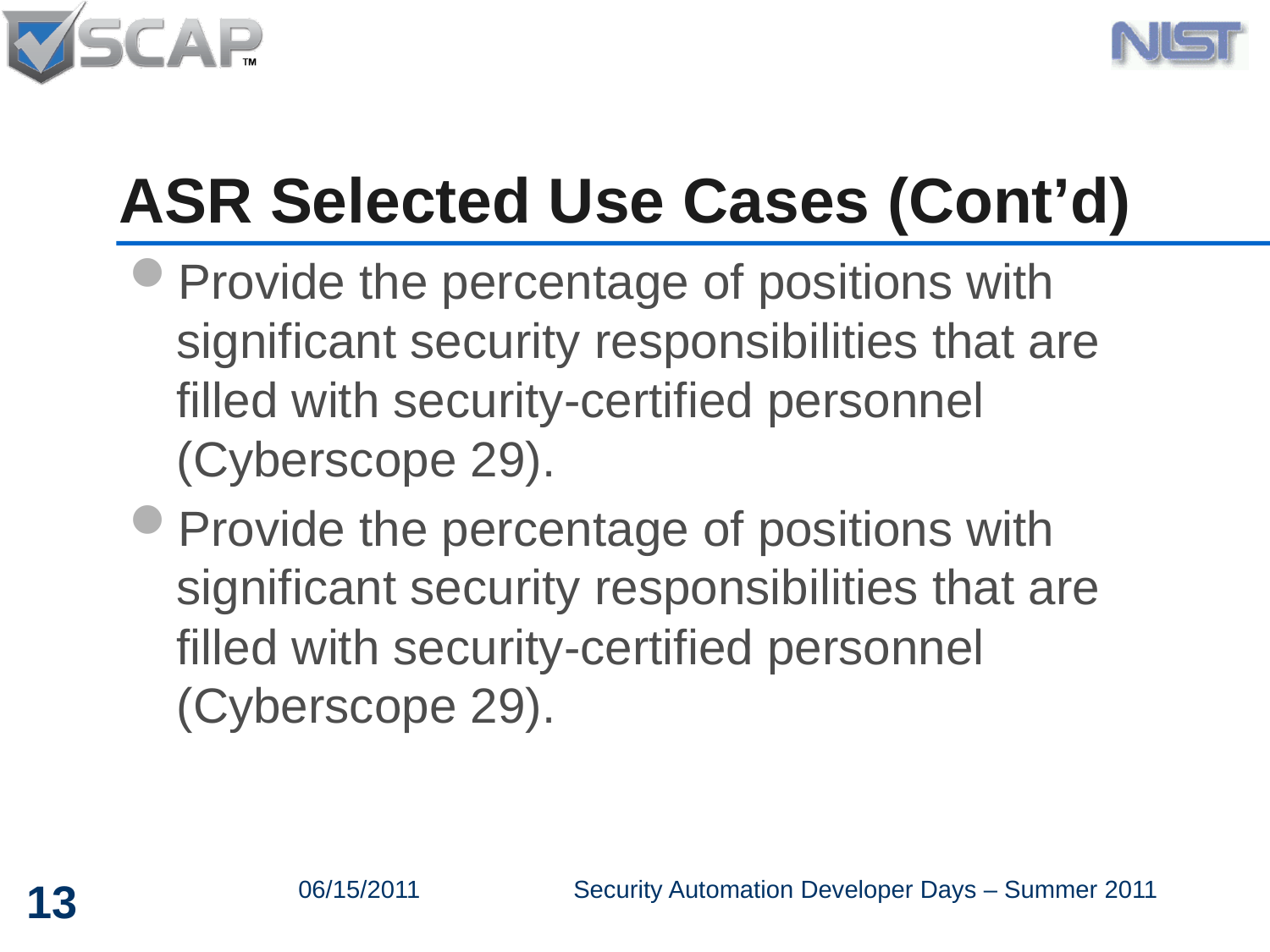

# ASR Selected Use Cases (Cont’d)
Provide the percentage of positions with significant security responsibilities that are filled with security-certified personnel (Cyberscope 29).
Provide the percentage of positions with significant security responsibilities that are filled with security-certified personnel (Cyberscope 29).

13
06/15/2011
Security Automation Developer Days – Summer 2011